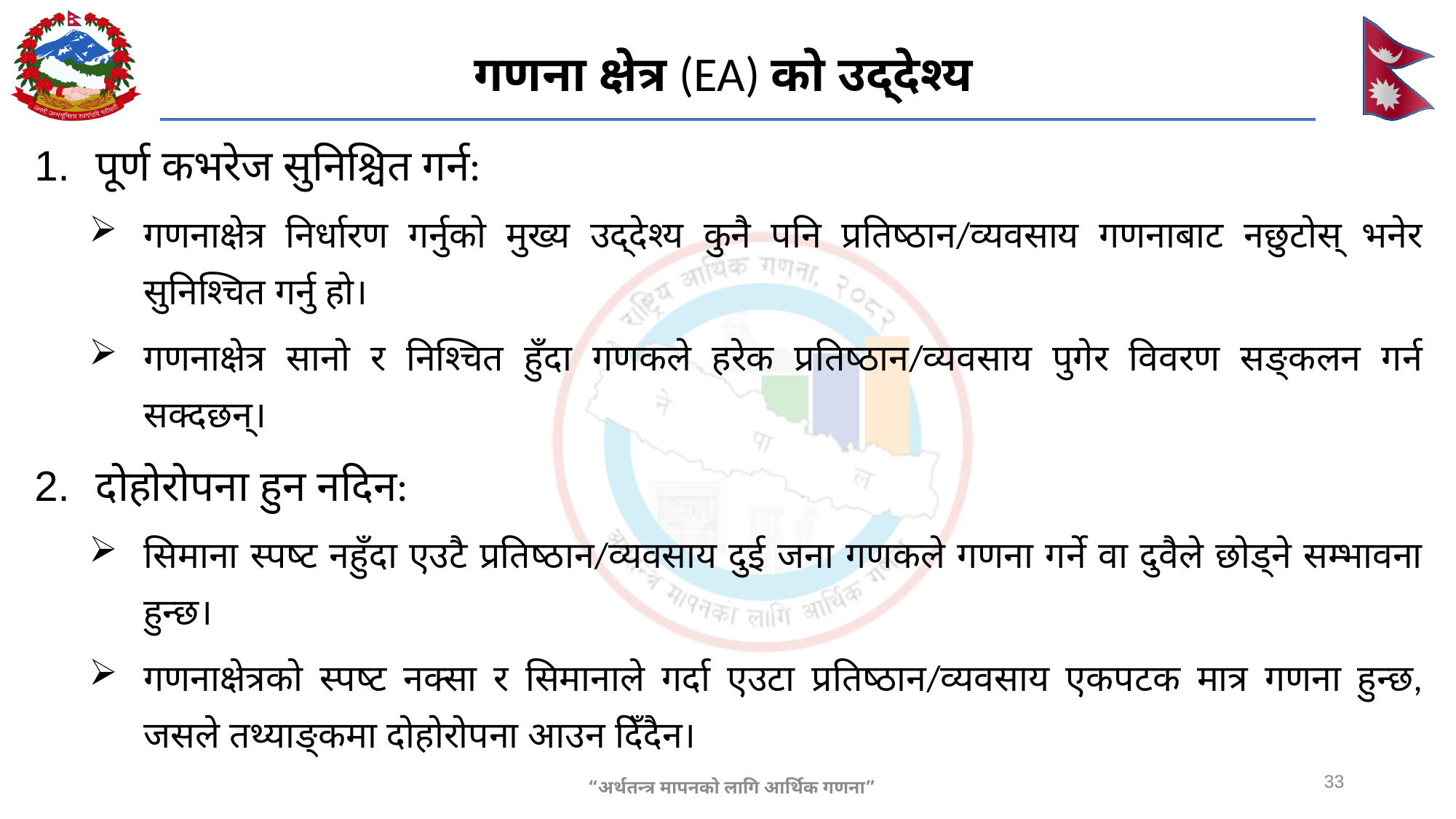

# गणना क्षेत्र (EA) को उद्देश्य
पूर्ण कभरेज सुनिश्चित गर्न:
गणनाक्षेत्र निर्धारण गर्नुको मुख्य उद्देश्य कुनै पनि प्रतिष्ठान/व्यवसाय गणनाबाट नछुटोस् भनेर सुनिश्चित गर्नु हो।
गणनाक्षेत्र सानो र निश्चित हुँदा गणकले हरेक प्रतिष्ठान/व्यवसाय पुगेर विवरण सङ्कलन गर्न सक्दछन्।
दोहोरोपना हुन नदिन:
सिमाना स्पष्ट नहुँदा एउटै प्रतिष्ठान/व्यवसाय दुई जना गणकले गणना गर्ने वा दुवैले छोड्ने सम्भावना हुन्छ।
गणनाक्षेत्रको स्पष्ट नक्सा र सिमानाले गर्दा एउटा प्रतिष्ठान/व्यवसाय एकपटक मात्र गणना हुन्छ, जसले तथ्याङ्कमा दोहोरोपना आउन दिँदैन।
33
“अर्थतन्त्र मापनको लागि आर्थिक गणना”